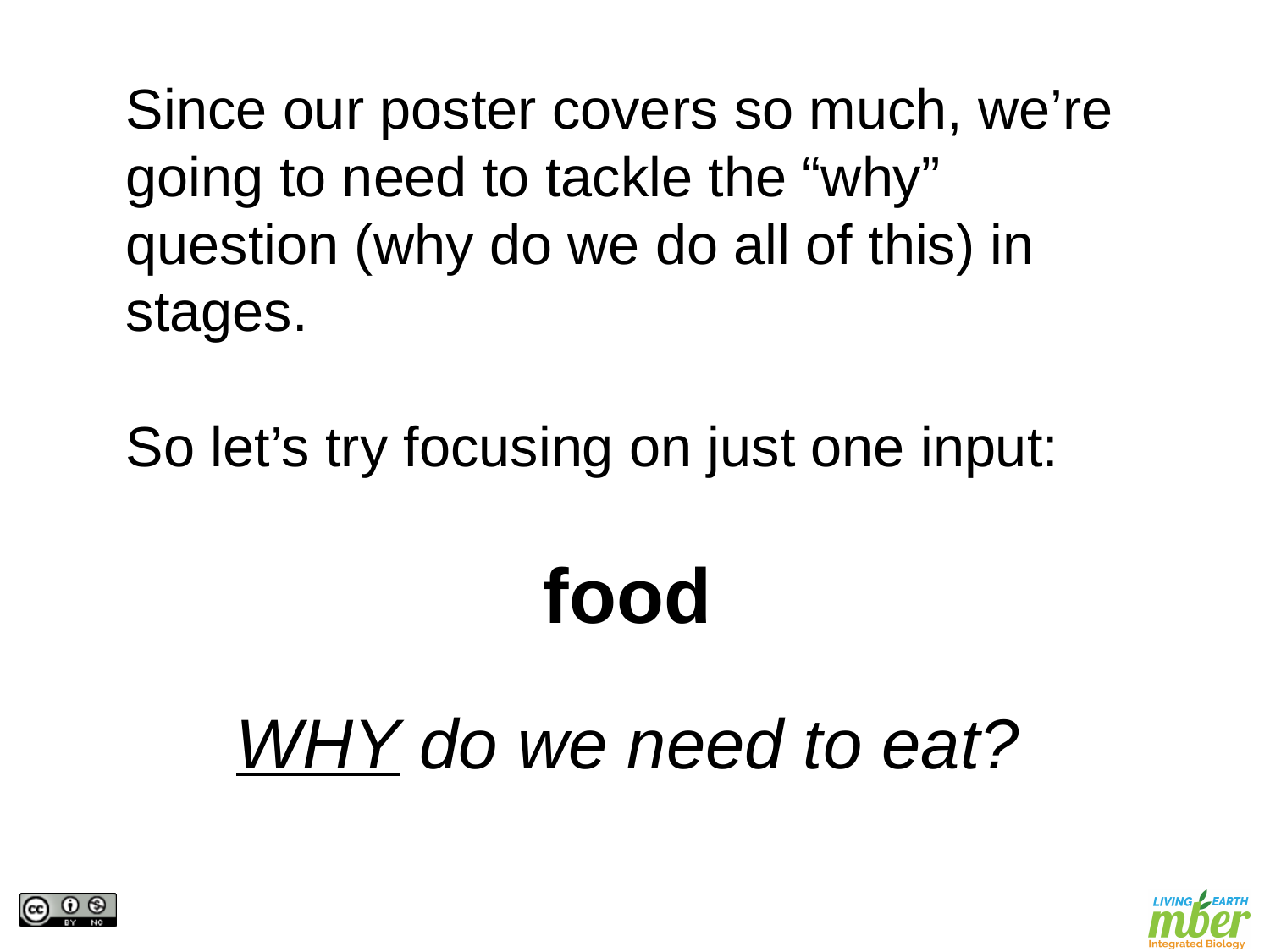

Since our poster covers so much, we’re going to need to tackle the “why” question (why do we do all of this) in stages.

So let’s try focusing on just one input:

food

WHY do we need to eat?